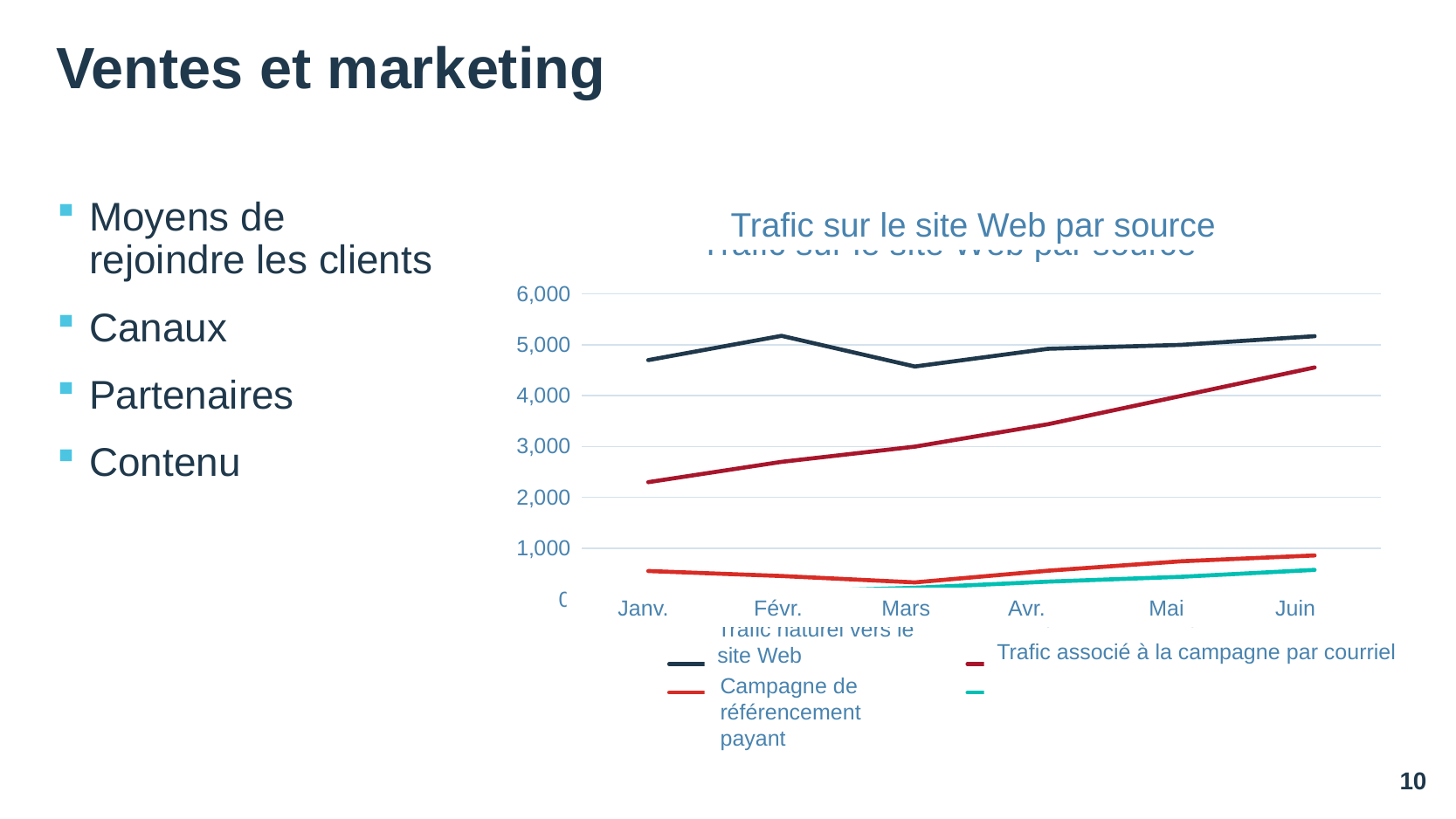

# Ventes et marketing
Moyens de rejoindre les clients
Canaux
Partenaires
Contenu

### Chart: Trafic sur le site Web par source

| Category | Organic traffic to website | Email campaign traffic | Paid search campaign | Social media |
|---|---|---|---|---|
| Jan | 4700.0 | 2300.0 | 554.0 | 125.0 |
| Feb | 5178.0 | 2700.0 | 456.0 | 145.0 |
| Mar | 4574.0 | 3000.0 | 330.0 | 225.0 |
| Apr | 4923.0 | 3440.0 | 560.0 | 345.0 |
| May | 5000.0 | 3998.0 | 745.0 | 440.0 |
| Jun | 5170.0 | 4556.0 | 860.0 | 576.0 |
Trafic sur le site Web par source
Janv.              Févr.             Mars             Avr.                 Mai               Juin
Trafic naturel vers le
site Web

Trafic associé à la campagne par courriel

Médias sociaux
Campagne de référencement
payant